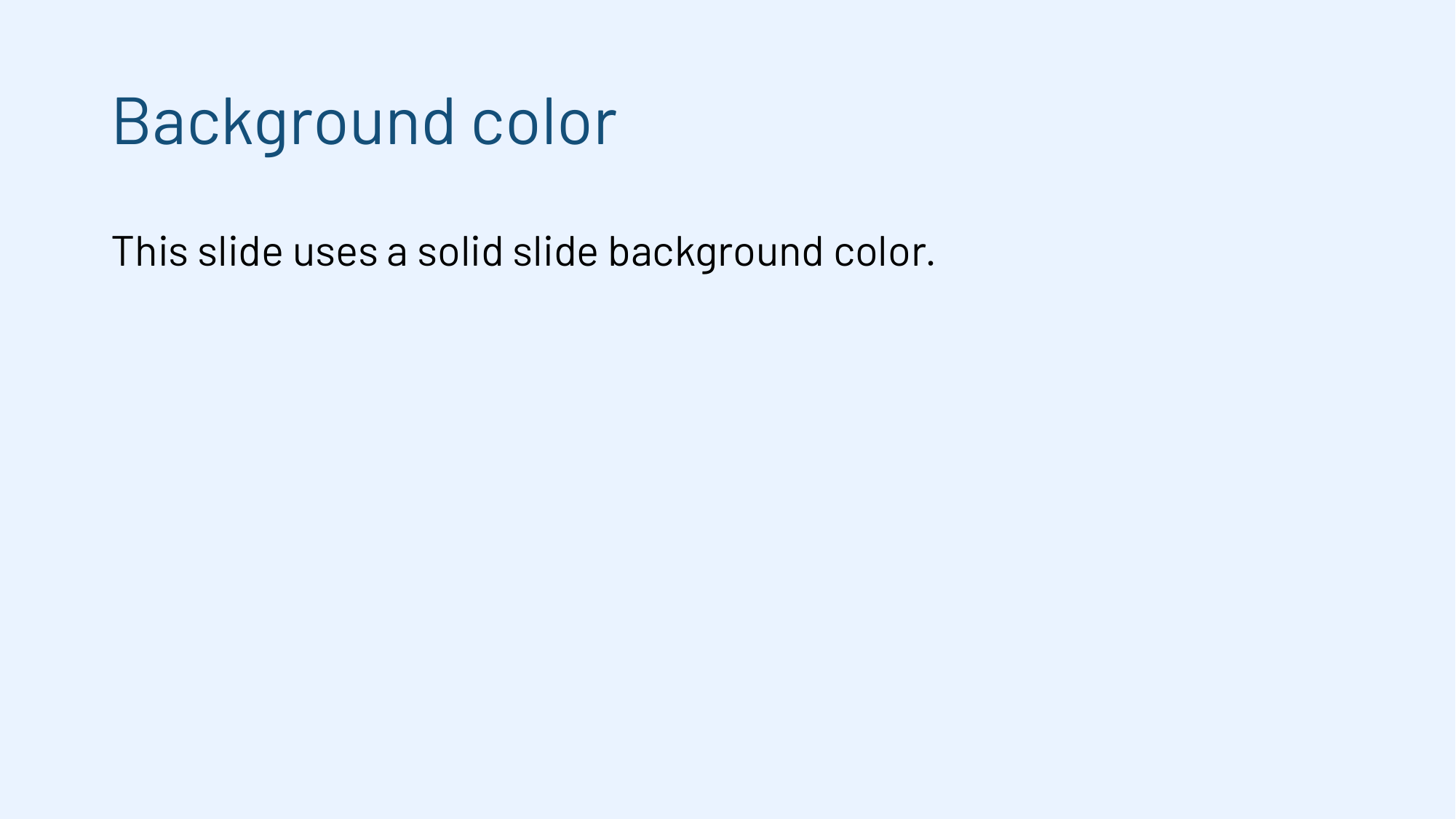

# Background color
This slide uses a solid slide background color.